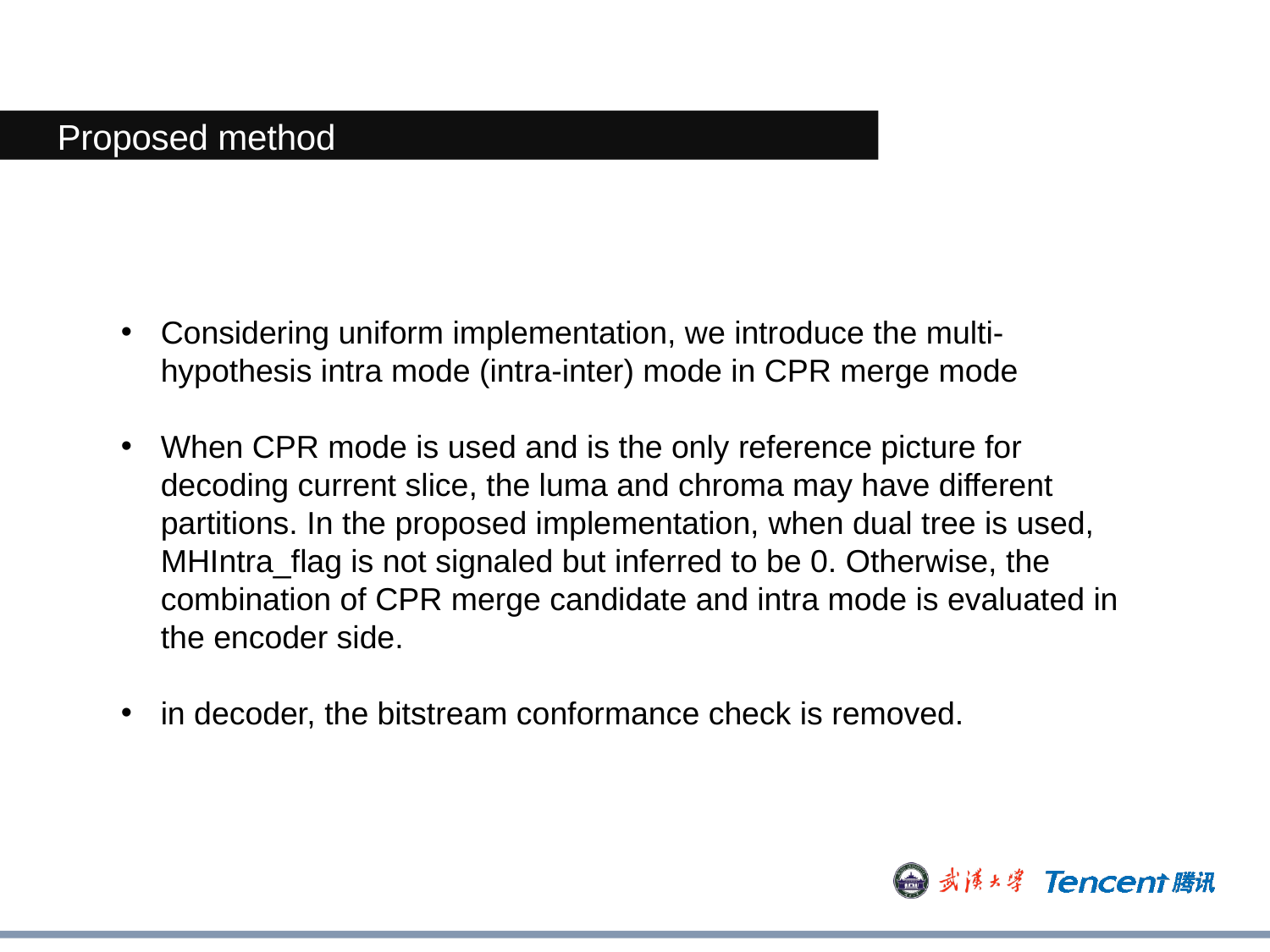

Proposed method

Considering uniform implementation, we introduce the multi-hypothesis intra mode (intra-inter) mode in CPR merge mode

When CPR mode is used and is the only reference picture for decoding current slice, the luma and chroma may have different partitions. In the proposed implementation, when dual tree is used, MHIntra_flag is not signaled but inferred to be 0. Otherwise, the combination of CPR merge candidate and intra mode is evaluated in the encoder side.

in decoder, the bitstream conformance check is removed.